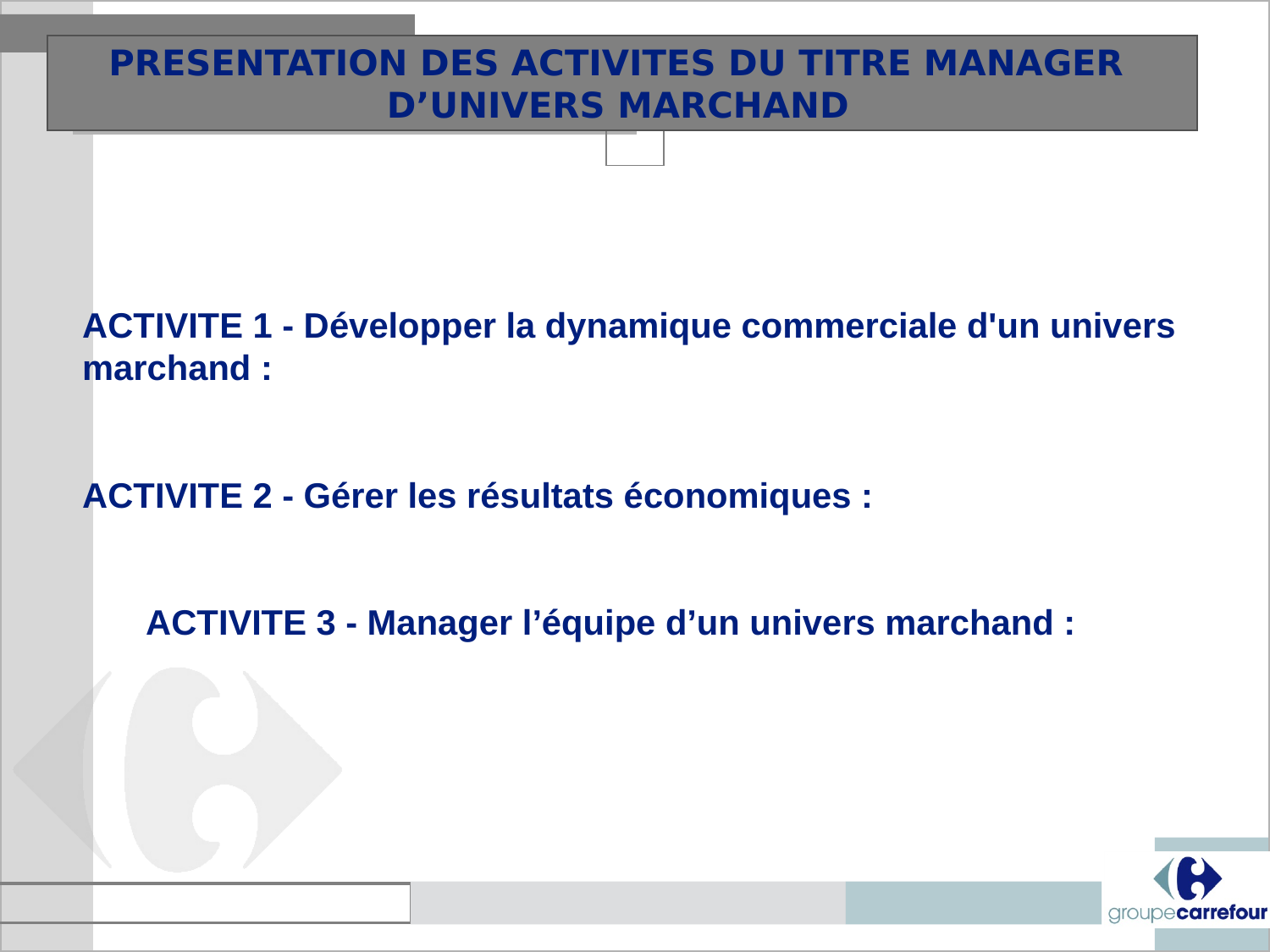

PRESENTATION DES ACTIVITES DU TITRE MANAGER
D’UNIVERS MARCHAND

ACTIVITE 1 - Développer la dynamique commerciale d'un univers marchand :

ACTIVITE 2 - Gérer les résultats économiques :

ACTIVITE 3 - Manager l’équipe d’un univers marchand :